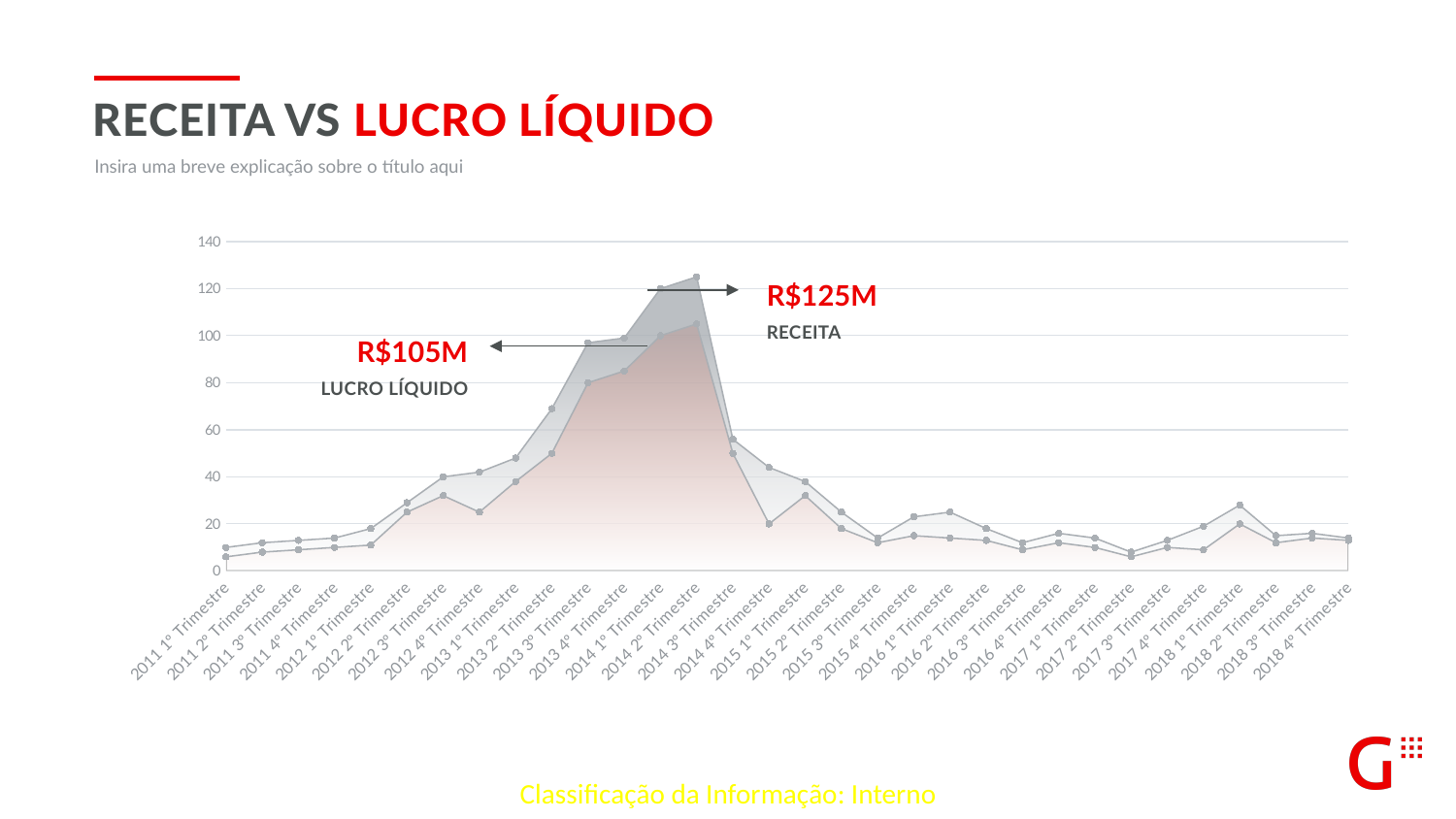

Receita vs lucro líquido
Insira uma breve explicação sobre o título aqui

### Chart

| Category | Receita | Resultado Líquido (Colorido) | Receita (Colorido) | Resultado Líquido |
|---|---|---|---|---|
| 2011 1º Trimestre | 10.0 | 6.0 | 10.0 | 6.0 |
| 2011 2º Trimestre | 12.0 | 8.0 | 12.0 | 8.0 |
| 2011 3º Trimestre | 13.0 | 9.0 | 13.0 | 9.0 |
| 2011 4º Trimestre | 14.0 | 10.0 | 14.0 | 10.0 |
| 2012 1º Trimestre | 18.0 | 11.0 | 18.0 | 11.0 |
| 2012 2º Trimestre | 29.0 | 25.0 | 29.0 | 25.0 |
| 2012 3º Trimestre | 40.0 | 32.0 | 40.0 | 32.0 |
| 2012 4º Trimestre | 42.0 | 25.0 | 42.0 | 25.0 |
| 2013 1º Trimestre | 48.0 | 38.0 | 48.0 | 38.0 |
| 2013 2º Trimestre | 69.0 | 50.0 | 69.0 | 50.0 |
| 2013 3º Trimestre | 97.0 | 80.0 | 97.0 | 80.0 |
| 2013 4º Trimestre | 99.0 | 85.0 | 99.0 | 85.0 |
| 2014 1º Trimestre | 120.0 | 100.0 | 120.0 | 100.0 |
| 2014 2º Trimestre | 125.0 | 105.0 | 125.0 | 105.0 |
| 2014 3º Trimestre | 56.0 | 50.0 | 56.0 | 50.0 |
| 2014 4º Trimestre | 44.0 | 20.0 | 44.0 | 20.0 |
| 2015 1º Trimestre | 38.0 | 32.0 | 38.0 | 32.0 |
| 2015 2º Trimestre | 25.0 | 18.0 | 25.0 | 18.0 |
| 2015 3º Trimestre | 14.0 | 12.0 | 14.0 | 12.0 |
| 2015 4º Trimestre | 23.0 | 15.0 | 23.0 | 15.0 |
| 2016 1º Trimestre | 25.0 | 14.0 | 25.0 | 14.0 |
| 2016 2º Trimestre | 18.0 | 13.0 | 18.0 | 13.0 |
| 2016 3º Trimestre | 12.0 | 9.0 | 12.0 | 9.0 |
| 2016 4º Trimestre | 16.0 | 12.0 | 16.0 | 12.0 |
| 2017 1º Trimestre | 14.0 | 10.0 | 14.0 | 10.0 |
| 2017 2º Trimestre | 8.0 | 6.0 | 8.0 | 6.0 |
| 2017 3º Trimestre | 13.0 | 10.0 | 13.0 | 10.0 |
| 2017 4º Trimestre | 19.0 | 9.0 | 19.0 | 9.0 |
| 2018 1º Trimestre | 28.0 | 20.0 | 28.0 | 20.0 |
| 2018 2º Trimestre | 15.0 | 12.0 | 15.0 | 12.0 |
| 2018 3º Trimestre | 16.0 | 14.0 | 16.0 | 14.0 |
| 2018 4º Trimestre | 14.0 | 13.0 | 14.0 | 13.0 |
R$125M
RECEITA
r$105M
LUCRO LÍQUIDO